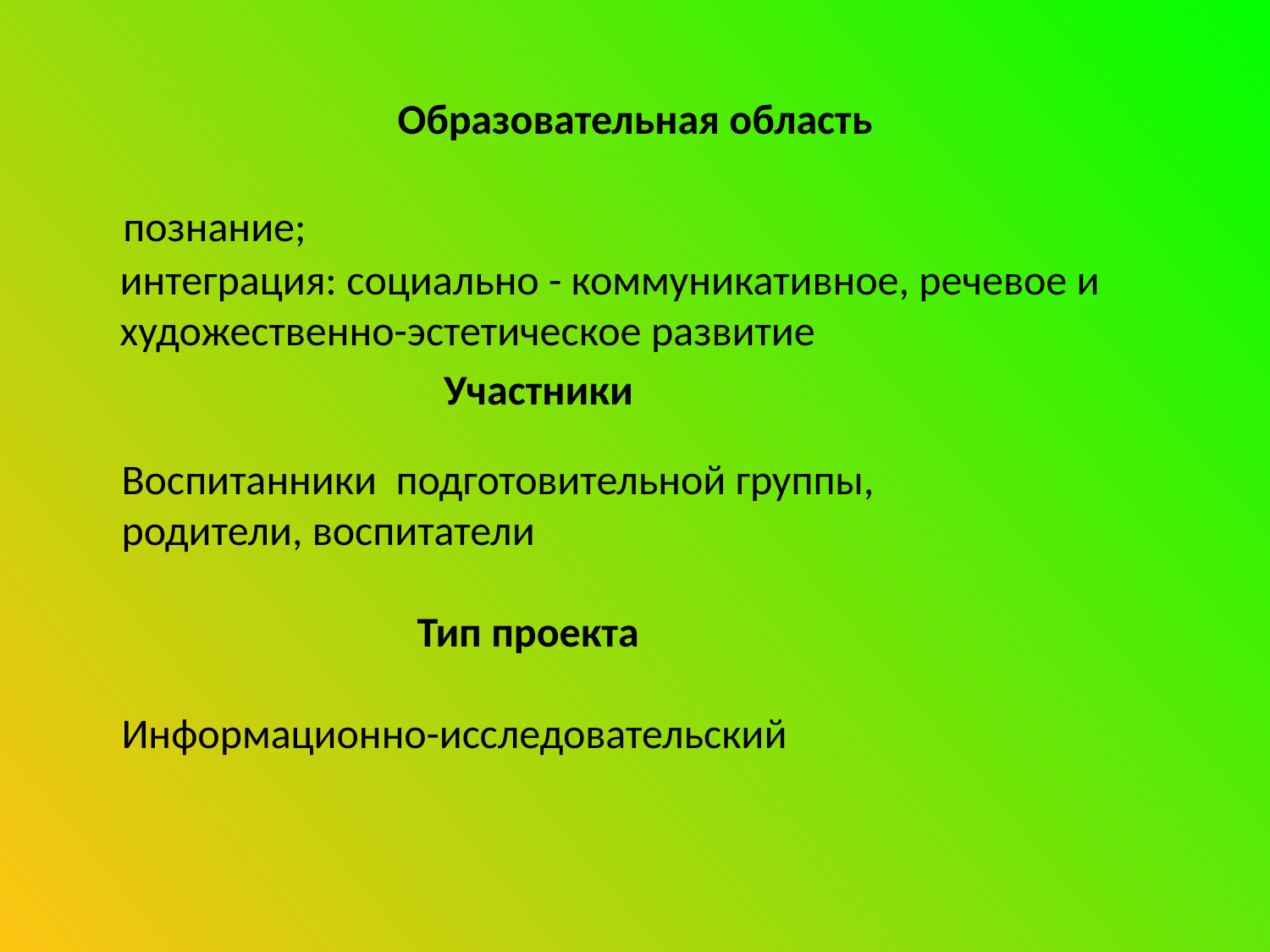

# Образовательная область
    познание;
интеграция: социально - коммуникативное, речевое и художественно-эстетическое развитие
                                       Участники
Воспитанники  подготовительной группы, родители, воспитатели

                               Тип проекта

Информационно-исследовательский